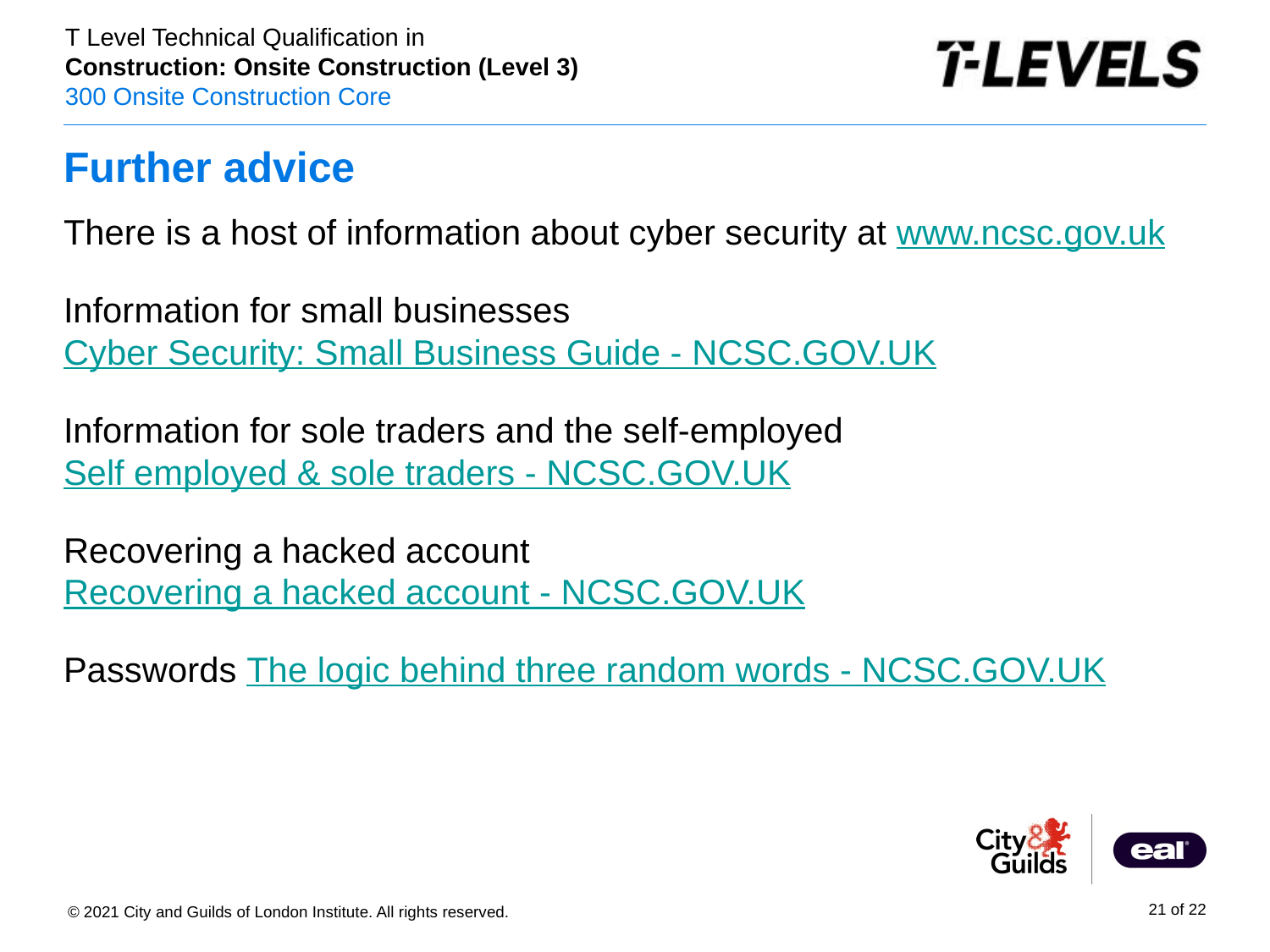

# Further advice
There is a host of information about cyber security at www.ncsc.gov.uk
Information for small businesses Cyber Security: Small Business Guide - NCSC.GOV.UK
Information for sole traders and the self-employed Self employed & sole traders - NCSC.GOV.UK
Recovering a hacked account Recovering a hacked account - NCSC.GOV.UK
Passwords The logic behind three random words - NCSC.GOV.UK